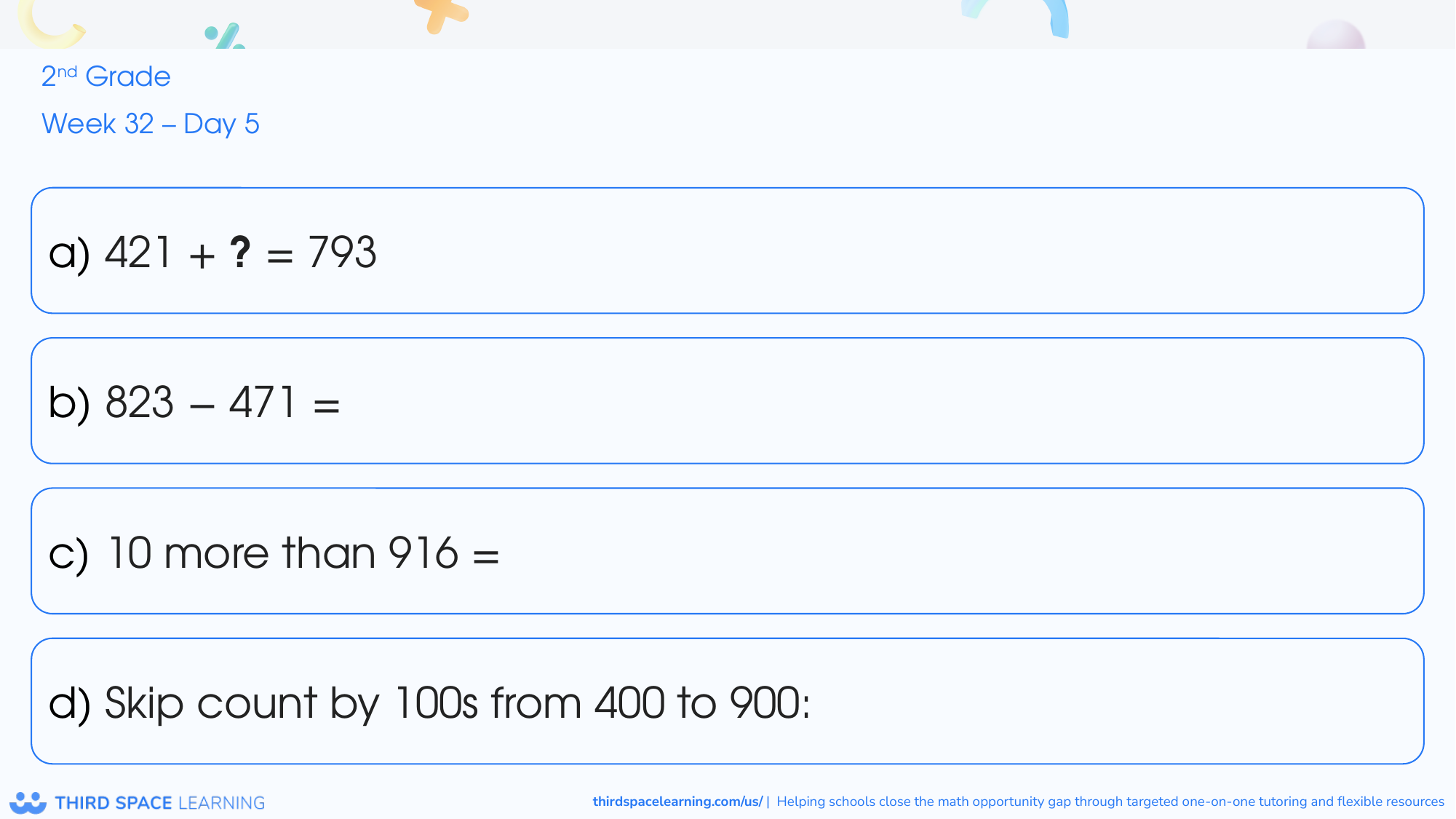

2nd Grade
Week 32 – Day 5
421 + ? = 793
823 − 471 =
10 more than 916 =
Skip count by 100s from 400 to 900: